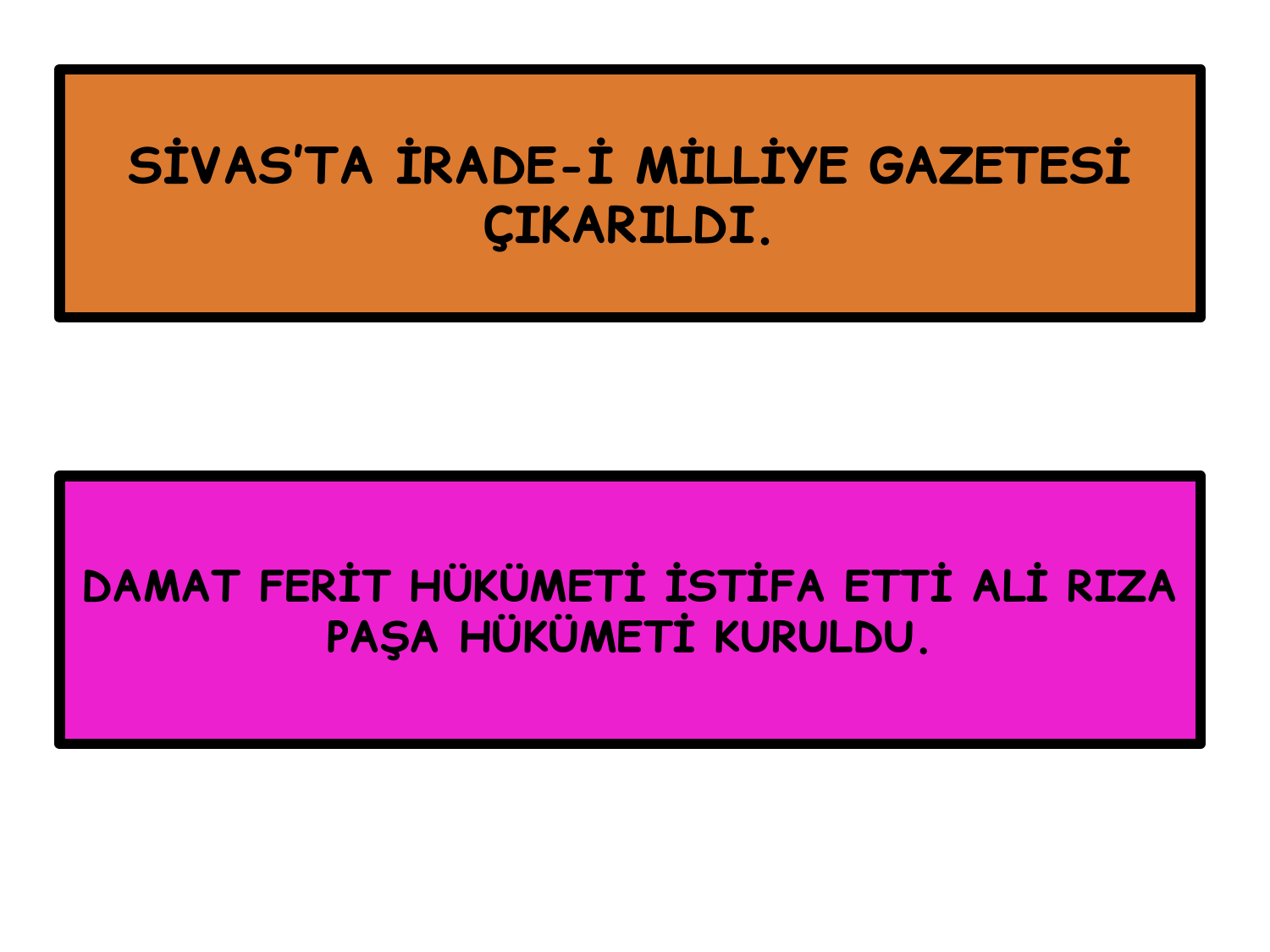

SİVAS’TA İRADE-İ MİLLİYE GAZETESİ ÇIKARILDI.
DAMAT FERİT HÜKÜMETİ İSTİFA ETTİ ALİ RIZA PAŞA HÜKÜMETİ KURULDU.